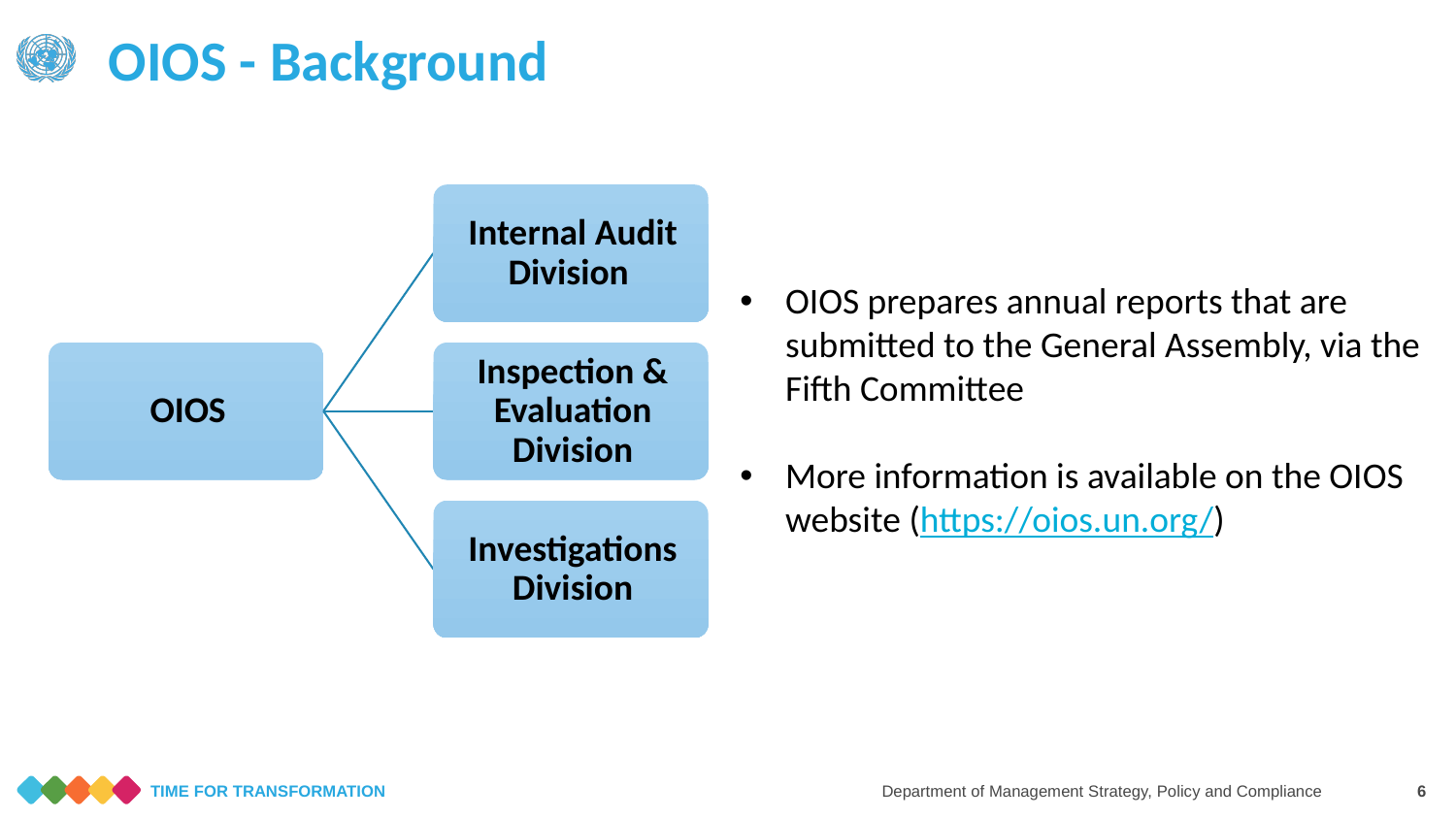

# OIOS - Background
OIOS

Internal Audit Division

Inspection & Evaluation Division

Investigations Division
OIOS prepares annual reports that are submitted to the General Assembly, via the Fifth Committee

More information is available on the OIOS website (https://oios.un.org/)
Department of Management Strategy, Policy and Compliance
6